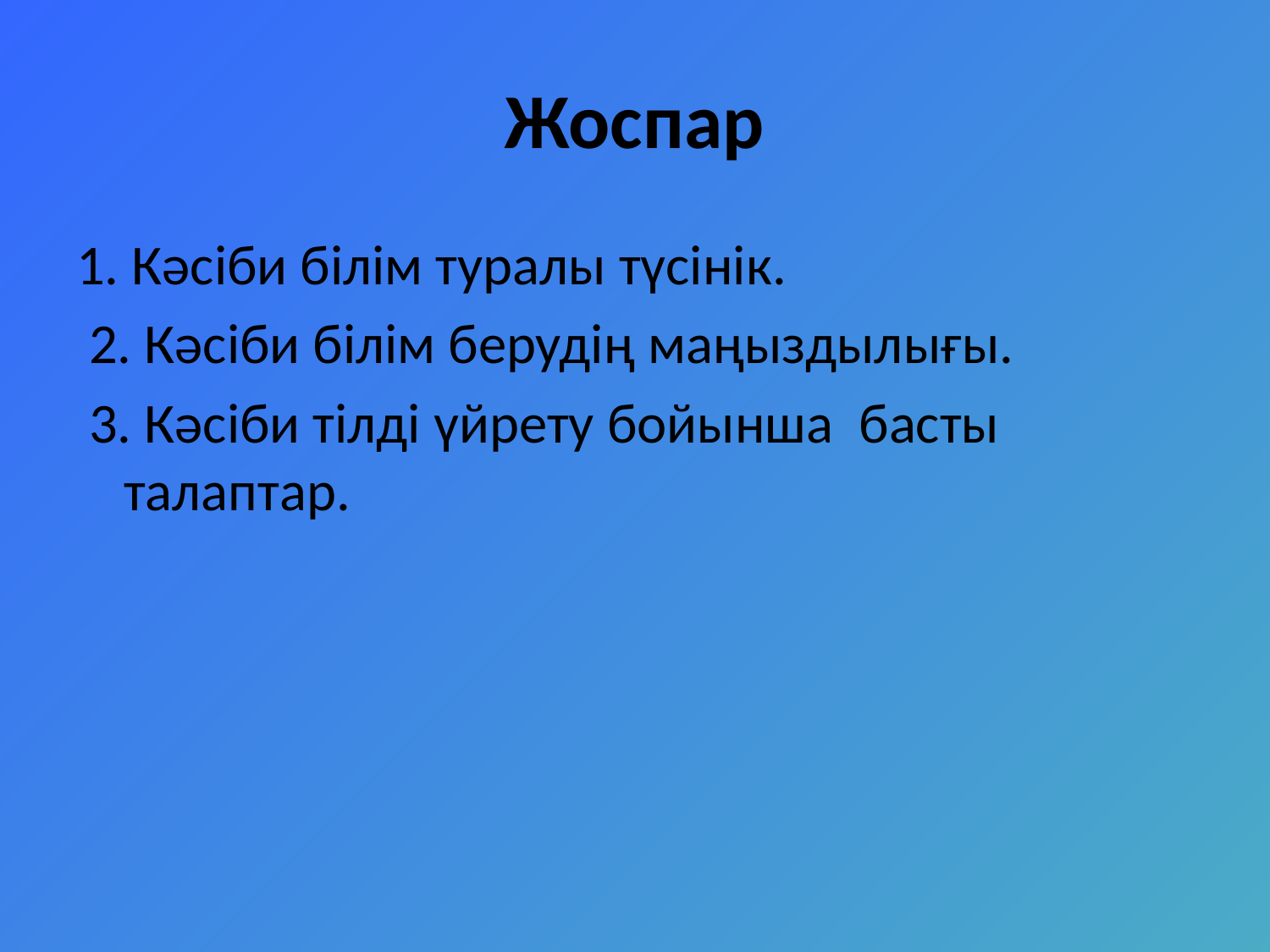

# Жоспар
1. Кәсіби білім туралы түсінік.
 2. Кәсіби білім берудің маңыздылығы.
 3. Кәсіби тілді үйрету бойынша  басты талаптар.